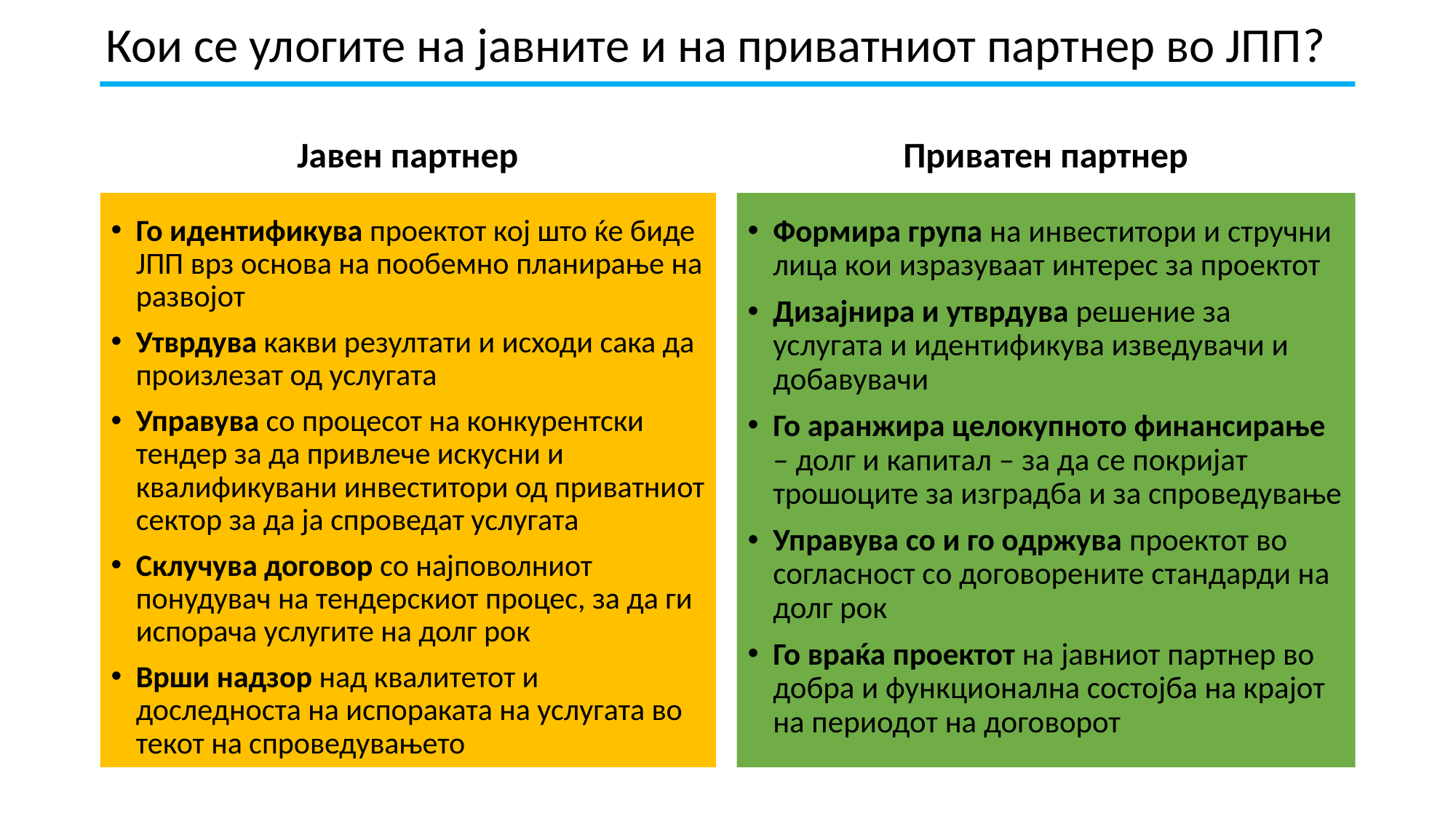

# Кои се улогите на јавните и на приватниот партнер во ЈПП?
Јавен партнер
Приватен партнер
Го идентификува проектот кој што ќе биде ЈПП врз основа на пообемно планирање на развојот
Утврдува какви резултати и исходи сака да произлезат од услугата
Управува со процесот на конкурентски тендер за да привлече искусни и квалификувани инвеститори од приватниот сектор за да ја спроведат услугата
Склучува договор со најповолниот понудувач на тендерскиот процес, за да ги испорача услугите на долг рок
Врши надзор над квалитетот и доследноста на испораката на услугата во текот на спроведувањето
Формира група на инвеститори и стручни лица кои изразуваат интерес за проектот
Дизајнира и утврдува решение за услугата и идентификува изведувачи и добавувачи
Го аранжира целокупното финансирање – долг и капитал – за да се покријат трошоците за изградба и за спроведување
Управува со и го одржува проектот во согласност со договорените стандарди на долг рок
Го враќа проектот на јавниот партнер во добра и функционална состојба на крајот на периодот на договорот